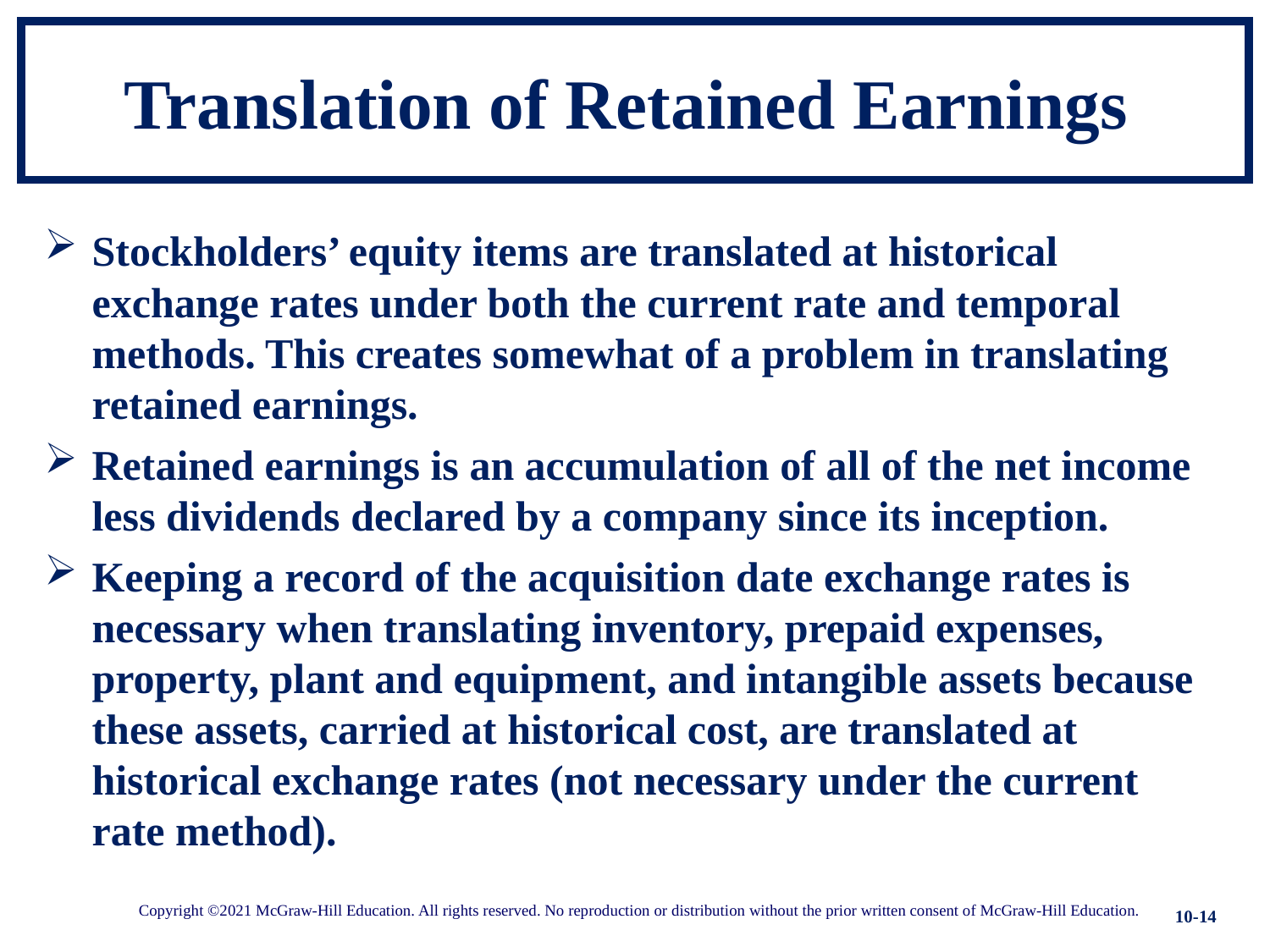

# Translation of Retained Earnings
Stockholders’ equity items are translated at historical exchange rates under both the current rate and temporal methods. This creates somewhat of a problem in translating retained earnings.
Retained earnings is an accumulation of all of the net income less dividends declared by a company since its inception.
Keeping a record of the acquisition date exchange rates is necessary when translating inventory, prepaid expenses, property, plant and equipment, and intangible assets because these assets, carried at historical cost, are translated at historical exchange rates (not necessary under the current rate method).

10-14
Copyright ©2021 McGraw-Hill Education. All rights reserved. No reproduction or distribution without the prior written consent of McGraw-Hill Education.